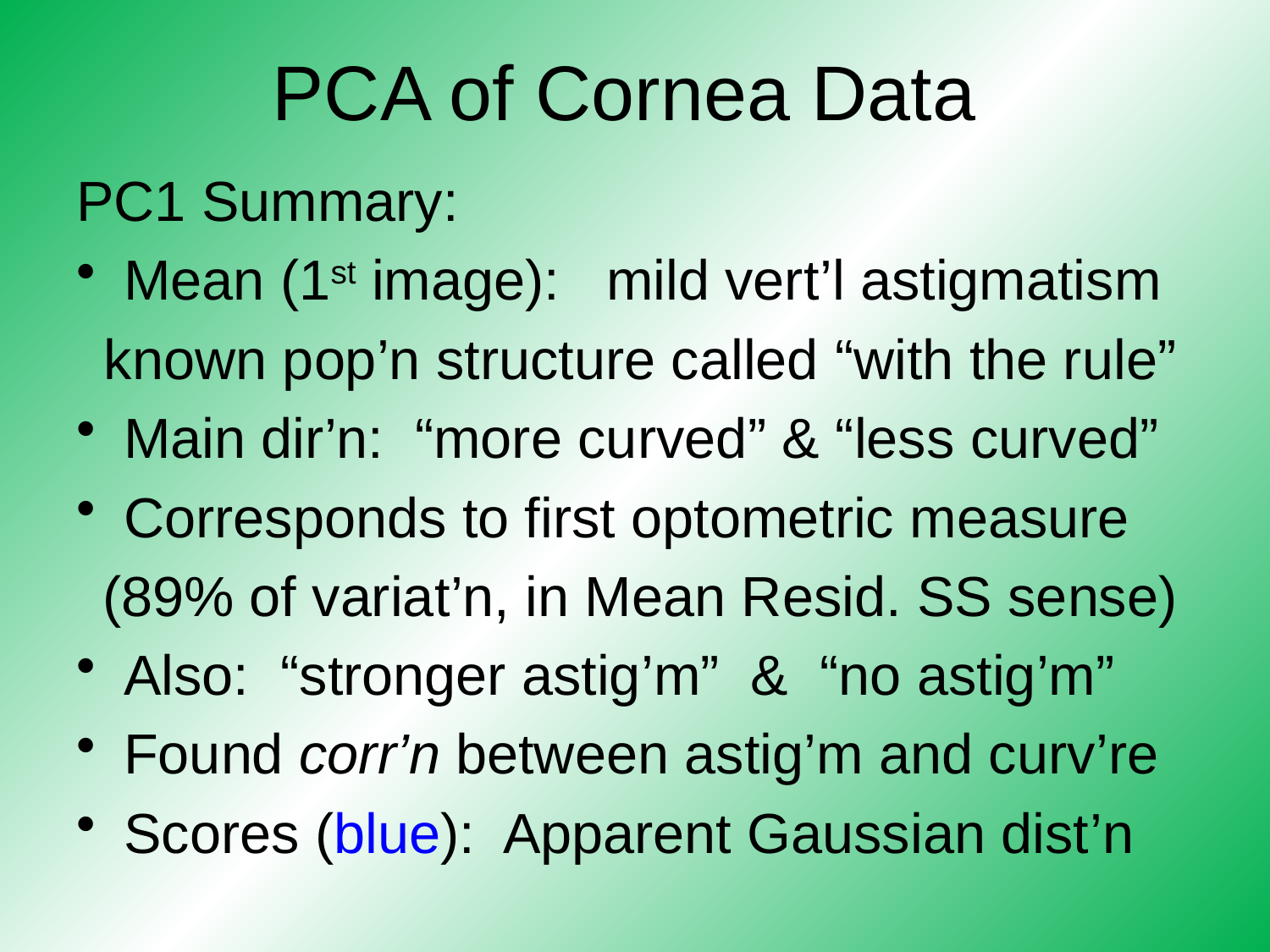

# PCA of Cornea Data
PC1 Summary:
Mean (1st image):   mild vert’l astigmatism
known pop’n structure called “with the rule”
Main dir’n:  “more curved” & “less curved”
Corresponds to first optometric measure
(89% of variat’n, in Mean Resid. SS sense)
Also:  “stronger astig’m”  &  “no astig’m”
Found corr’n between astig’m and curv’re
Scores (blue):  Apparent Gaussian dist’n